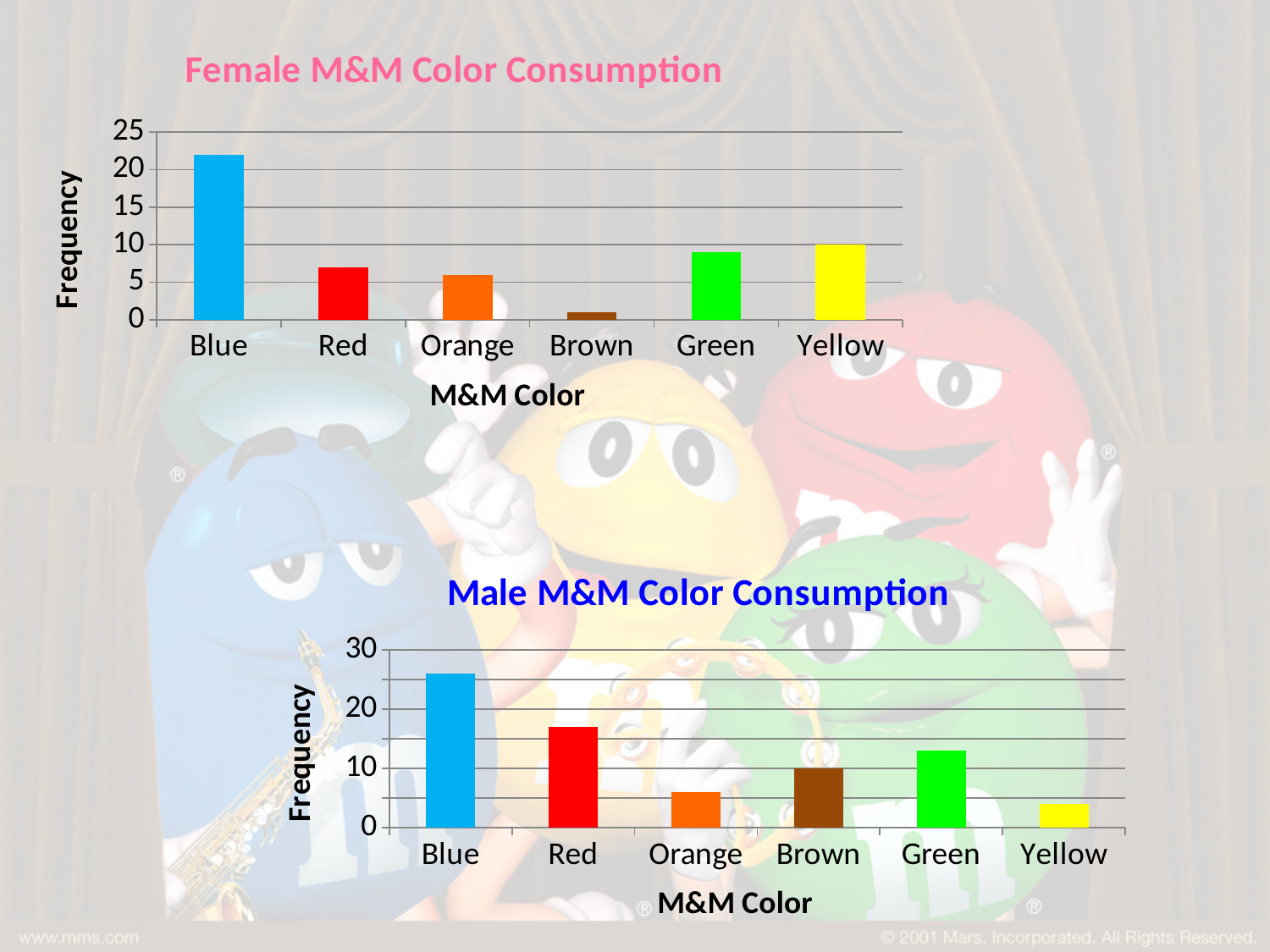

### Chart: Female M&M Color Consumption

| Category | Female M&M Color Consumption |
|---|---|
| Blue | 22.0 |
| Red | 7.0 |
| Orange | 6.0 |
| Brown | 1.0 |
| Green | 9.0 |
| Yellow | 10.0 |

### Chart: Male M&M Color Consumption

| Category | Male M&M Color Consumption |
|---|---|
| Blue | 26.0 |
| Red | 17.0 |
| Orange | 6.0 |
| Brown | 10.0 |
| Green | 13.0 |
| Yellow | 4.0 |